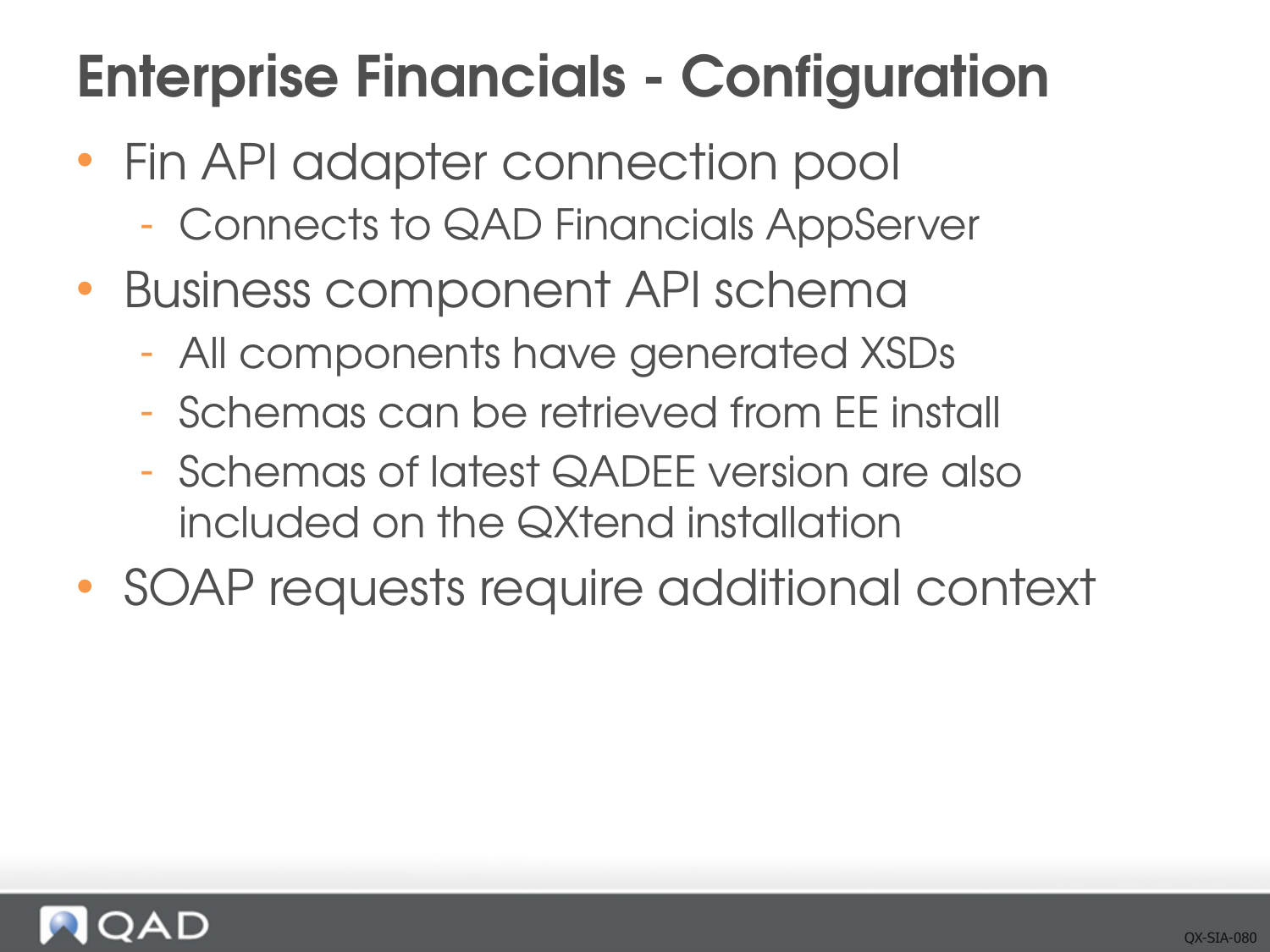

# Enterprise Financials - Configuration
Fin API adapter connection pool
Connects to QAD Financials AppServer
Business component API schema
All components have generated XSDs
Schemas can be retrieved from EE install
Schemas of latest QADEE version are also included on the QXtend installation
SOAP requests require additional context
QX-SIA-080